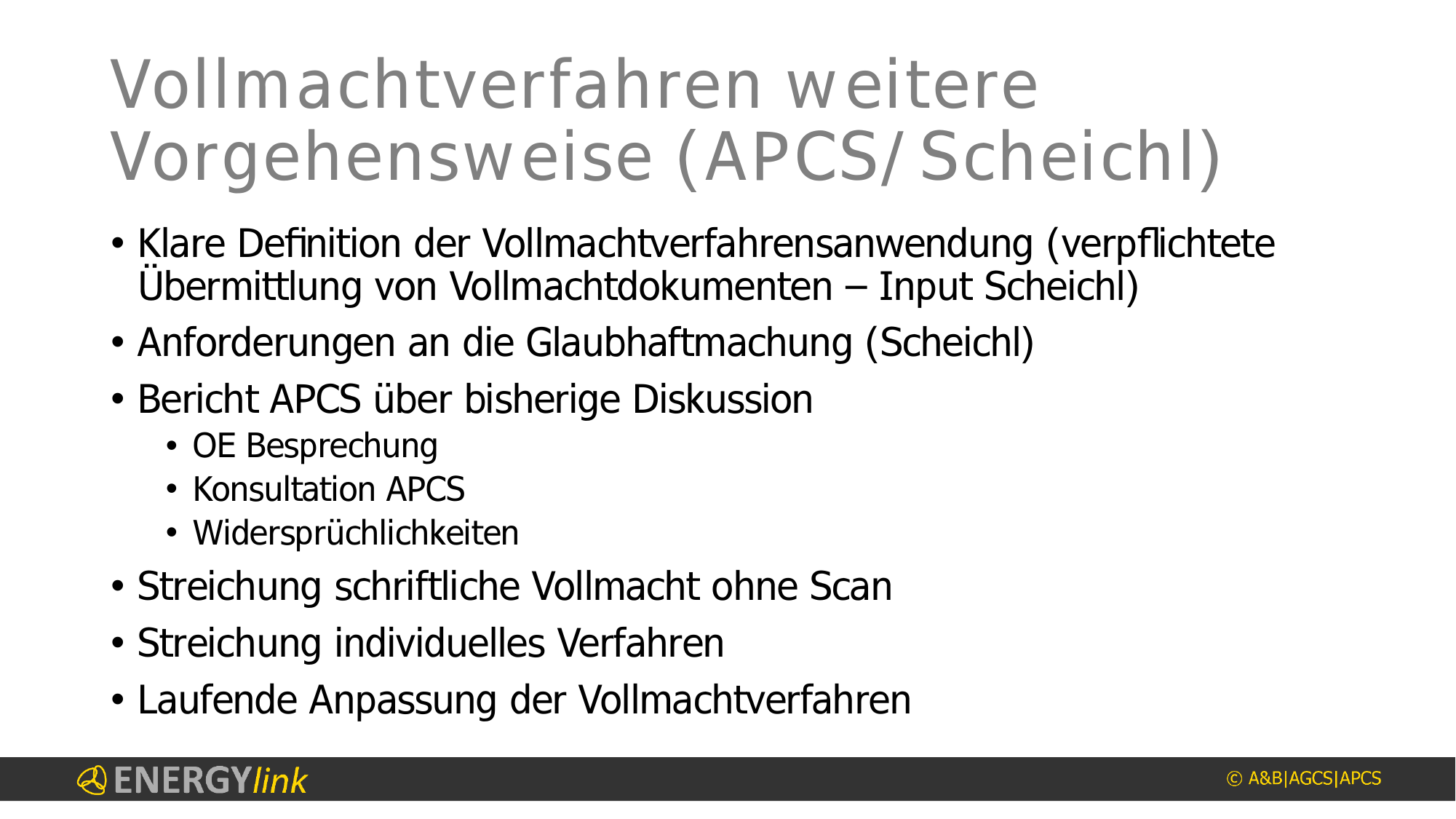

# Vollmachtverfahren weitere Vorgehensweise (APCS/Scheichl)
Klare Definition der Vollmachtverfahrensanwendung (verpflichtete Übermittlung von Vollmachtdokumenten – Input Scheichl)
Anforderungen an die Glaubhaftmachung (Scheichl)
Bericht APCS über bisherige Diskussion
OE Besprechung
Konsultation APCS
Widersprüchlichkeiten
Streichung schriftliche Vollmacht ohne Scan
Streichung individuelles Verfahren
Laufende Anpassung der Vollmachtverfahren